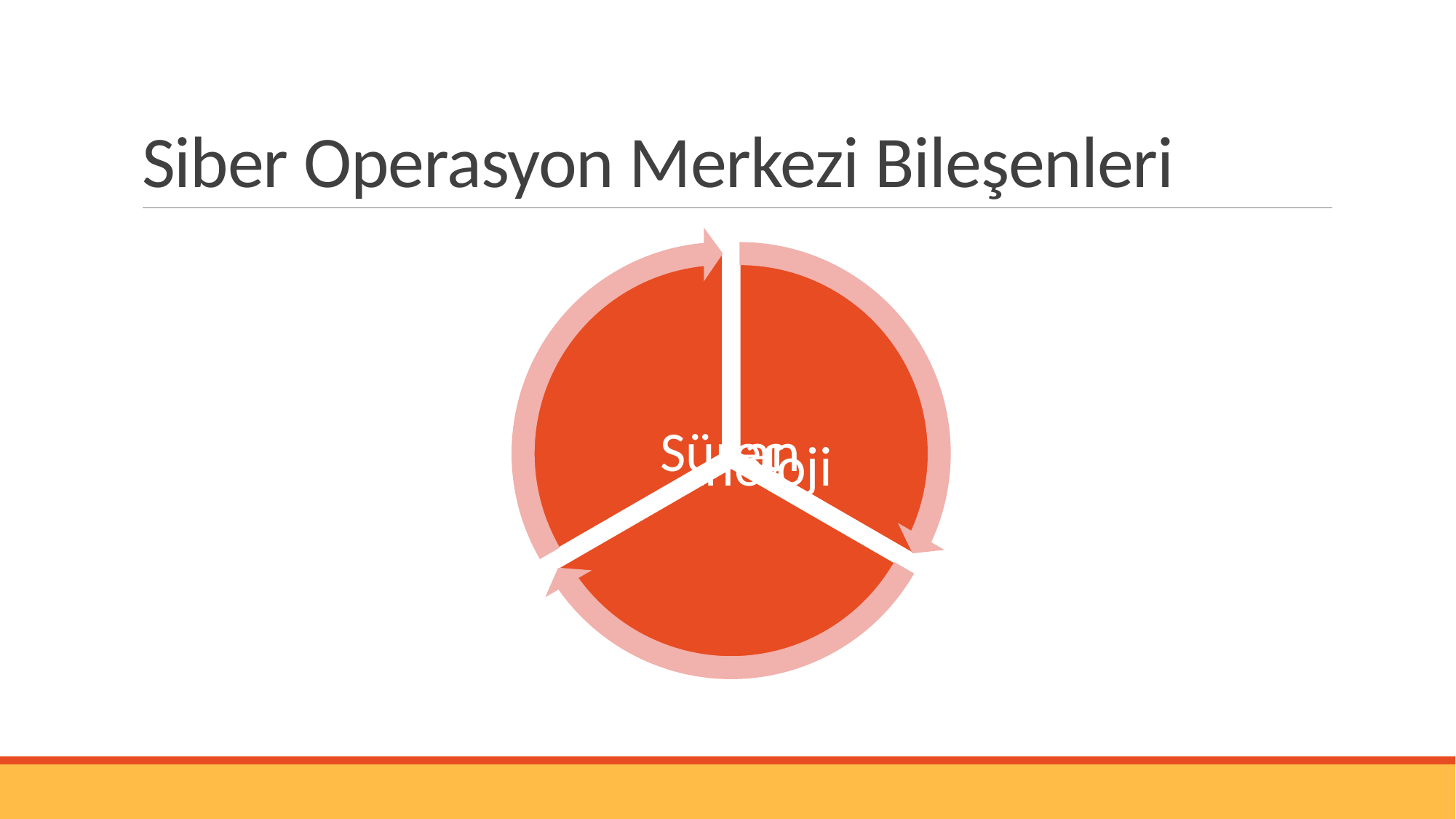

# Siber Operasyon Merkezi Bileşenleri
İnsan
Teknoloji
Süreç